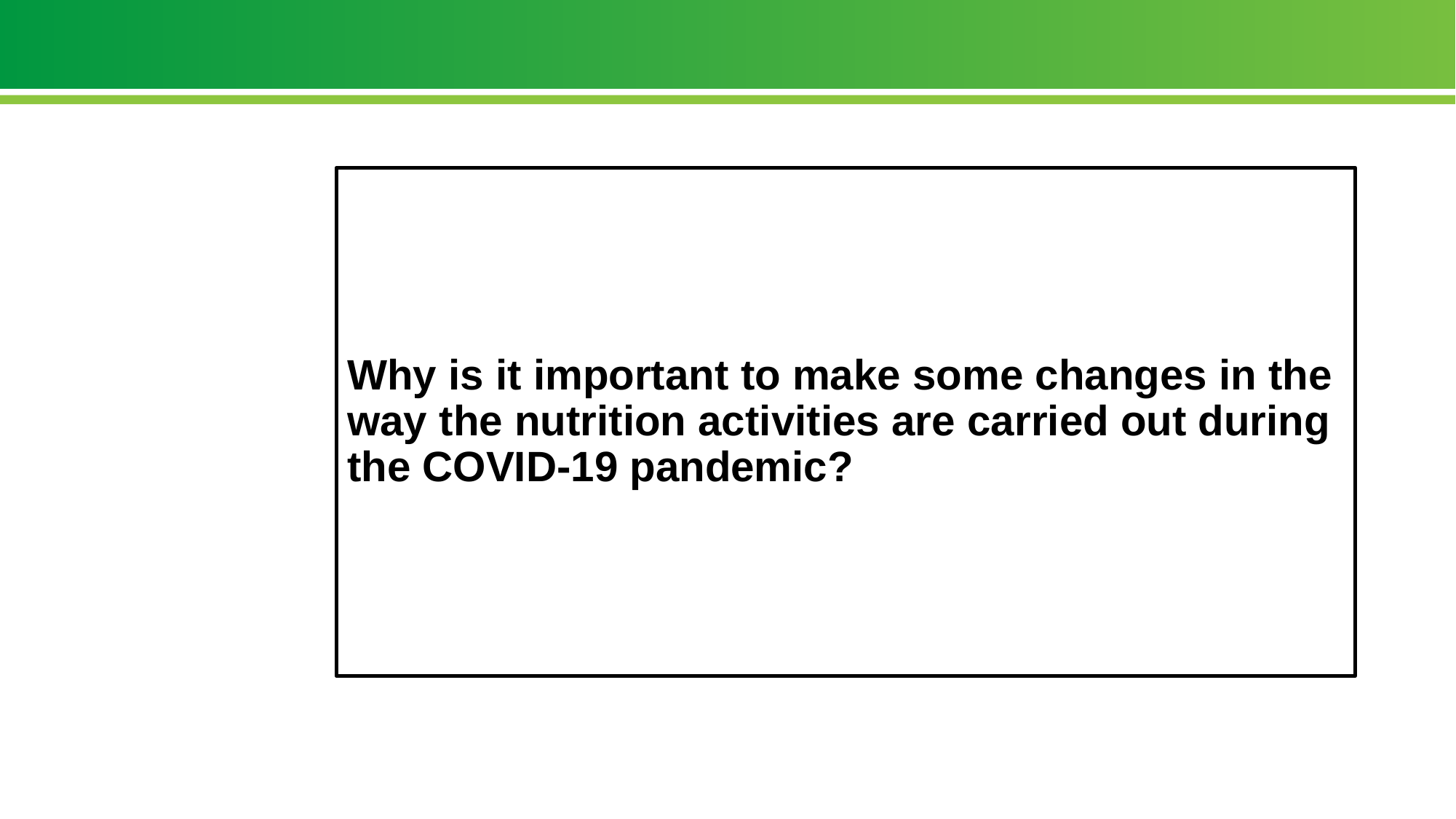

#
Why is it important to make some changes in the way the nutrition activities are carried out during the COVID-19 pandemic?